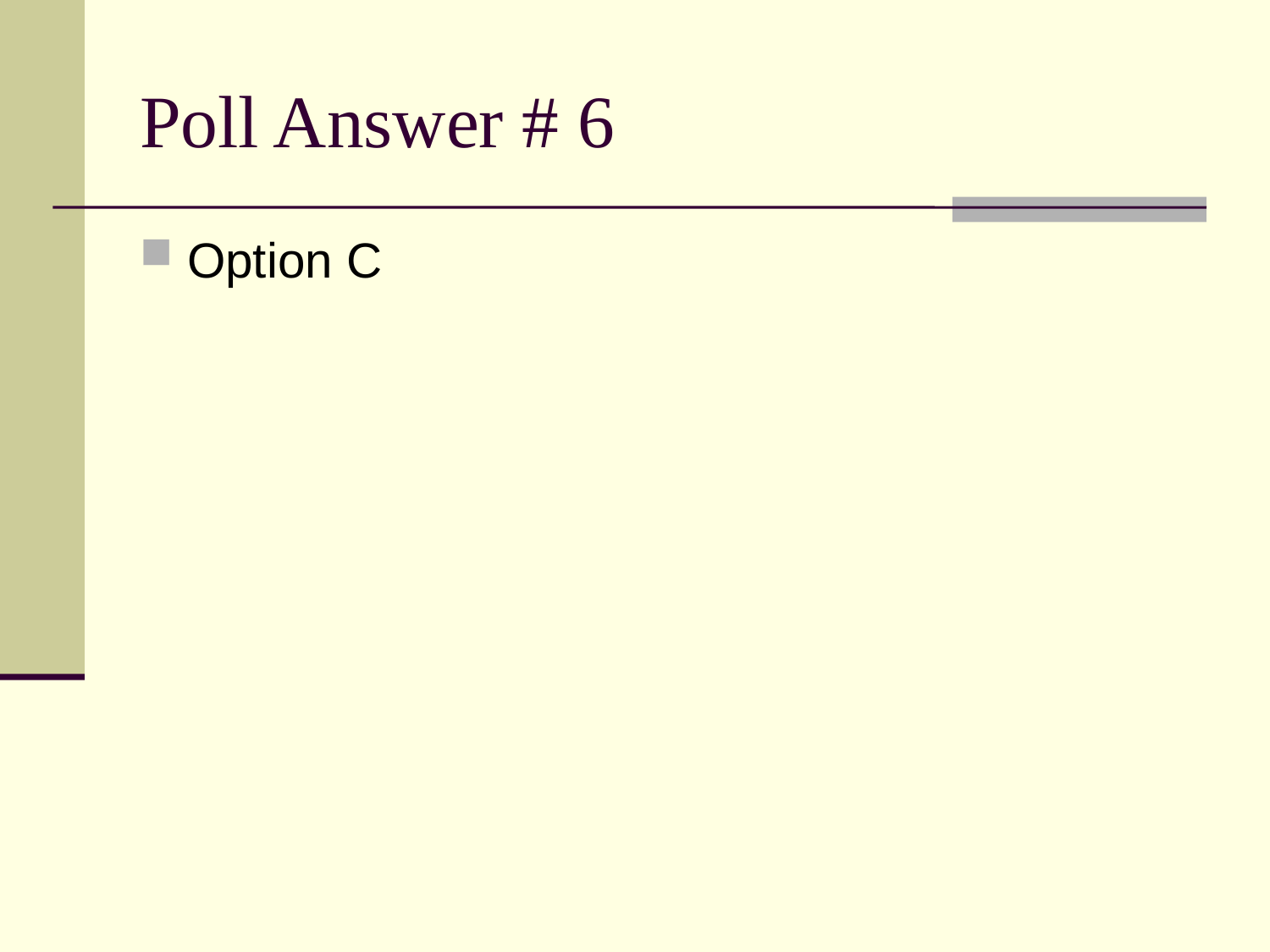

# Poll Answer # 6
Option C